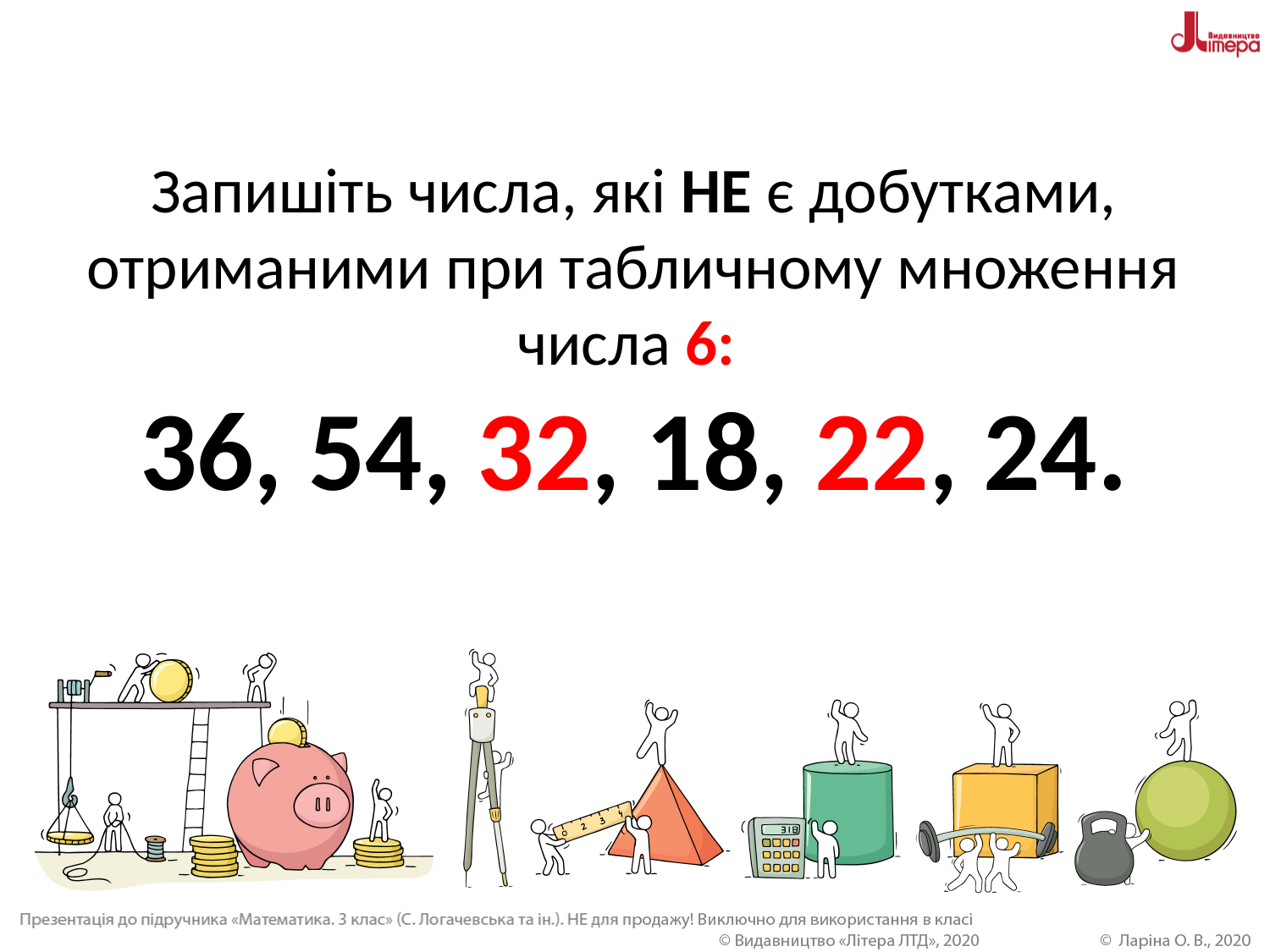

# Запишіть числа, які НЕ є добутками, отриманими при табличному множення числа 6: 36, 54, 32, 18, 22, 24.